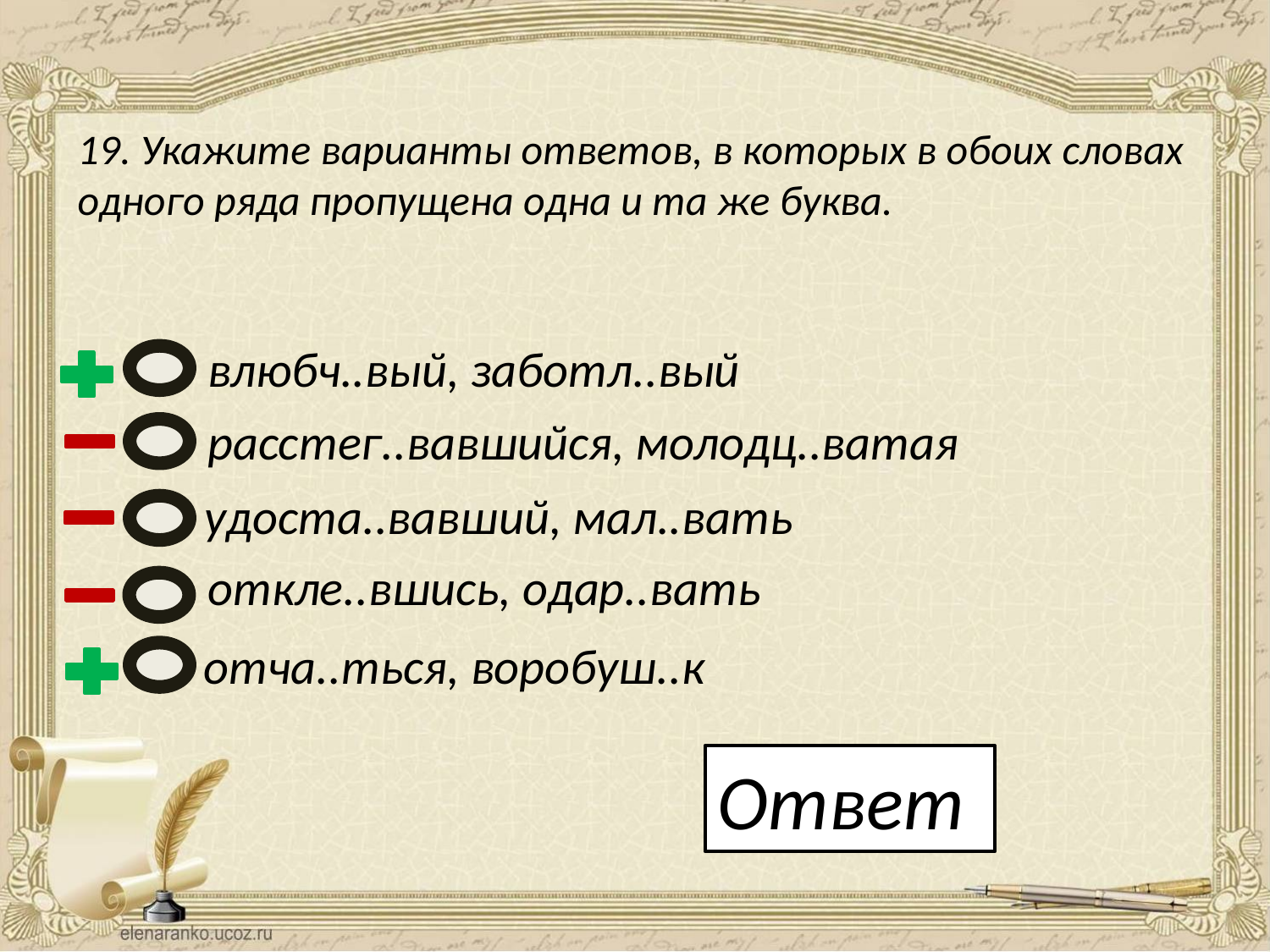

19. Укажите варианты ответов, в которых в обоих словах одного ряда пропущена одна и та же буква.
влюбч..вый, заботл..вый

расстег..вавшийся, молодц..ватая

удоста..вавший, мал..вать

откле..вшись, одар..вать

отча..ться, воробуш..к

Ответ